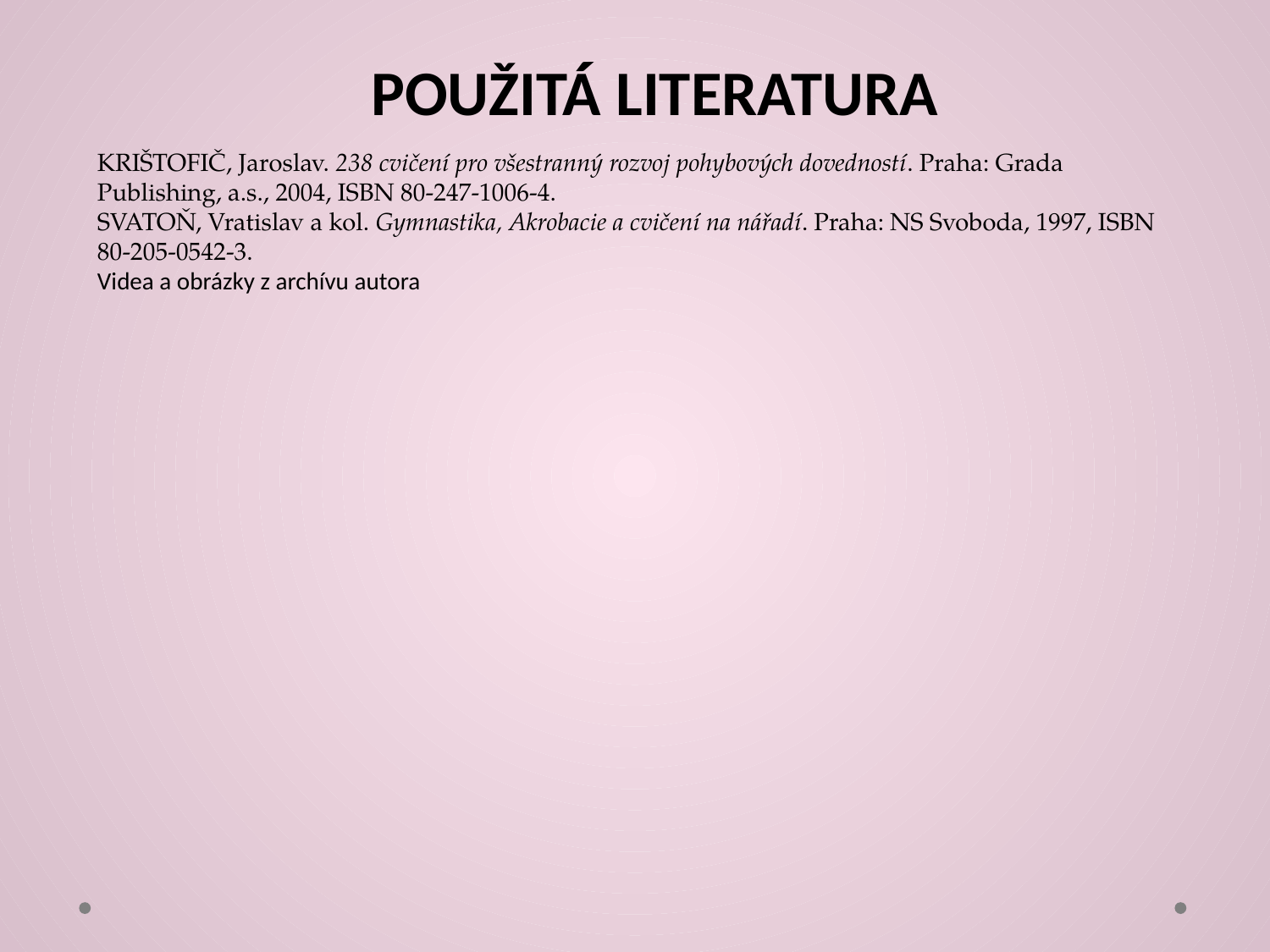

POUŽITÁ LITERATURA
KRIŠTOFIČ, Jaroslav. 238 cvičení pro všestranný rozvoj pohybových dovedností. Praha: Grada Publishing, a.s., 2004, ISBN 80-247-1006-4.
SVATOŇ, Vratislav a kol. Gymnastika, Akrobacie a cvičení na nářadí. Praha: NS Svoboda, 1997, ISBN 80-205-0542-3.
Videa a obrázky z archívu autora